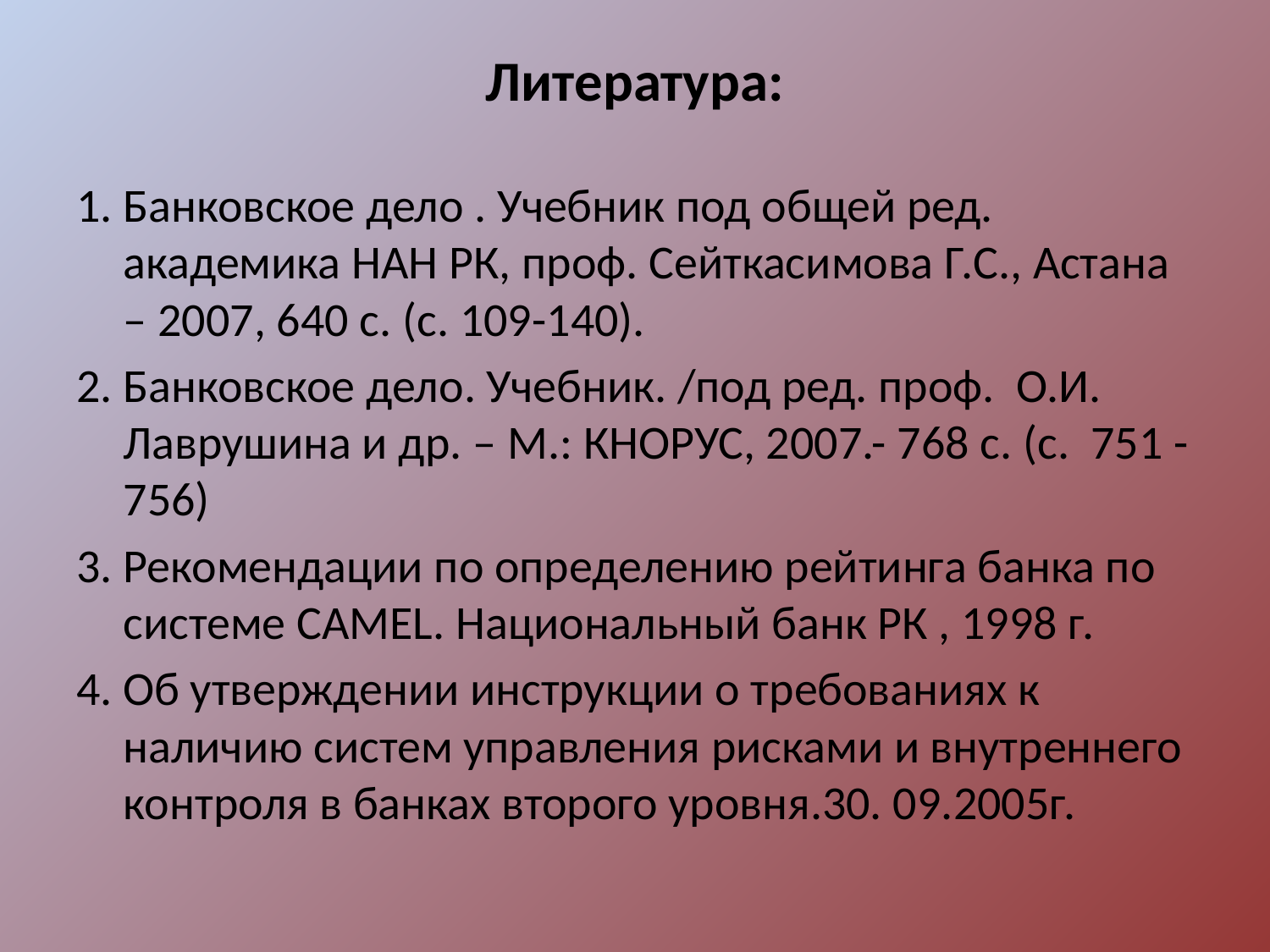

# Литература:
1. Банковское дело . Учебник под общей ред. академика НАН РК, проф. Сейткасимова Г.С., Астана – 2007, 640 с. (с. 109-140).
2. Банковское дело. Учебник. /под ред. проф.  О.И. Лаврушина и др. – М.: КНОРУС, 2007.- 768 с. (с.  751 - 756)
3. Рекомендации по определению рейтинга банка по системе СAMEL. Национальный банк РК , 1998 г.
4. Об утверждении инструкции о требованиях к  наличию систем управления рисками и внутреннего контроля в банках второго уровня.30. 09.2005г.